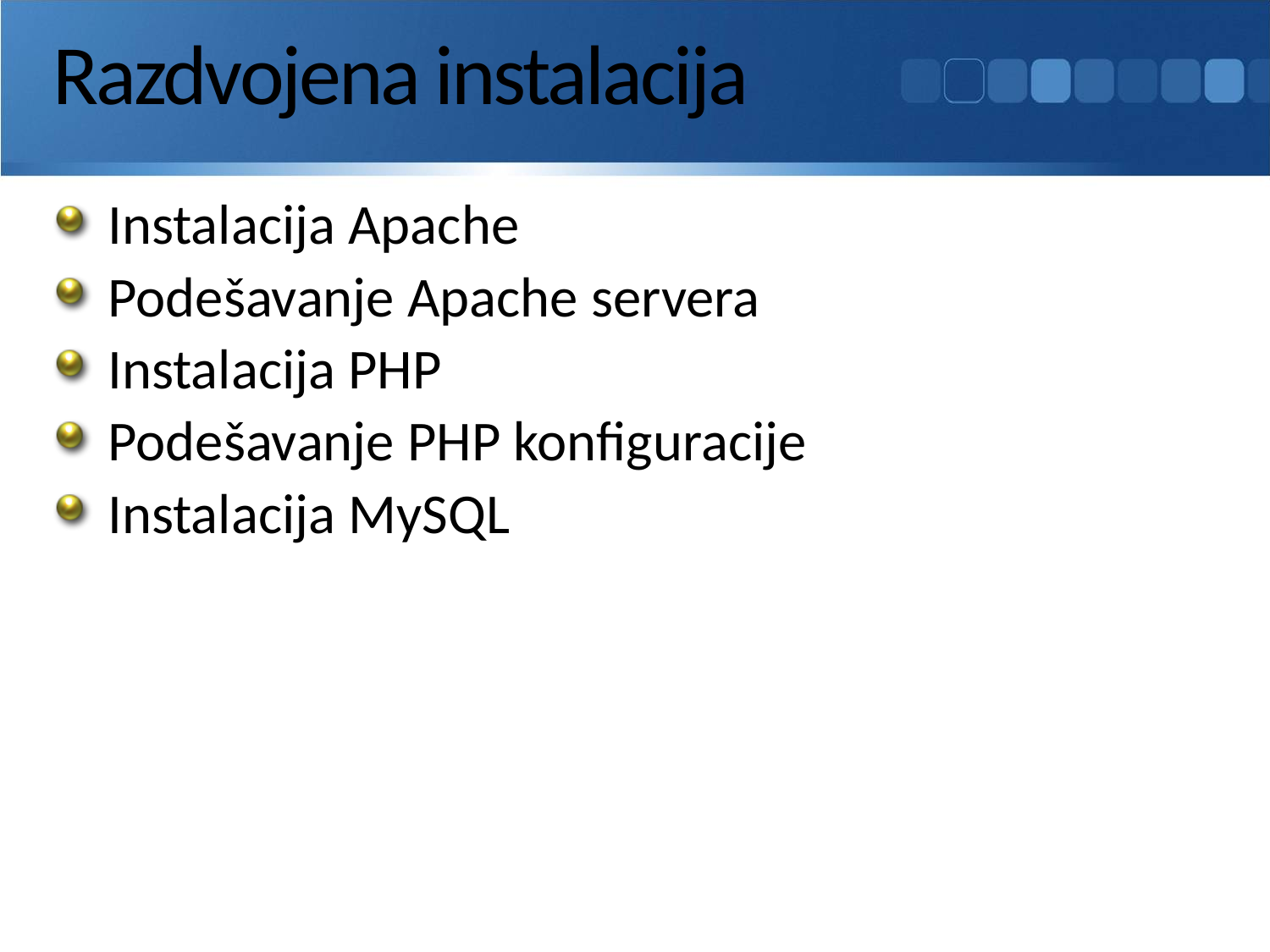

# Razdvojena instalacija
Instalacija Apache
Podešavanje Apache servera
Instalacija PHP
Podešavanje PHP konfiguracije
Instalacija MySQL